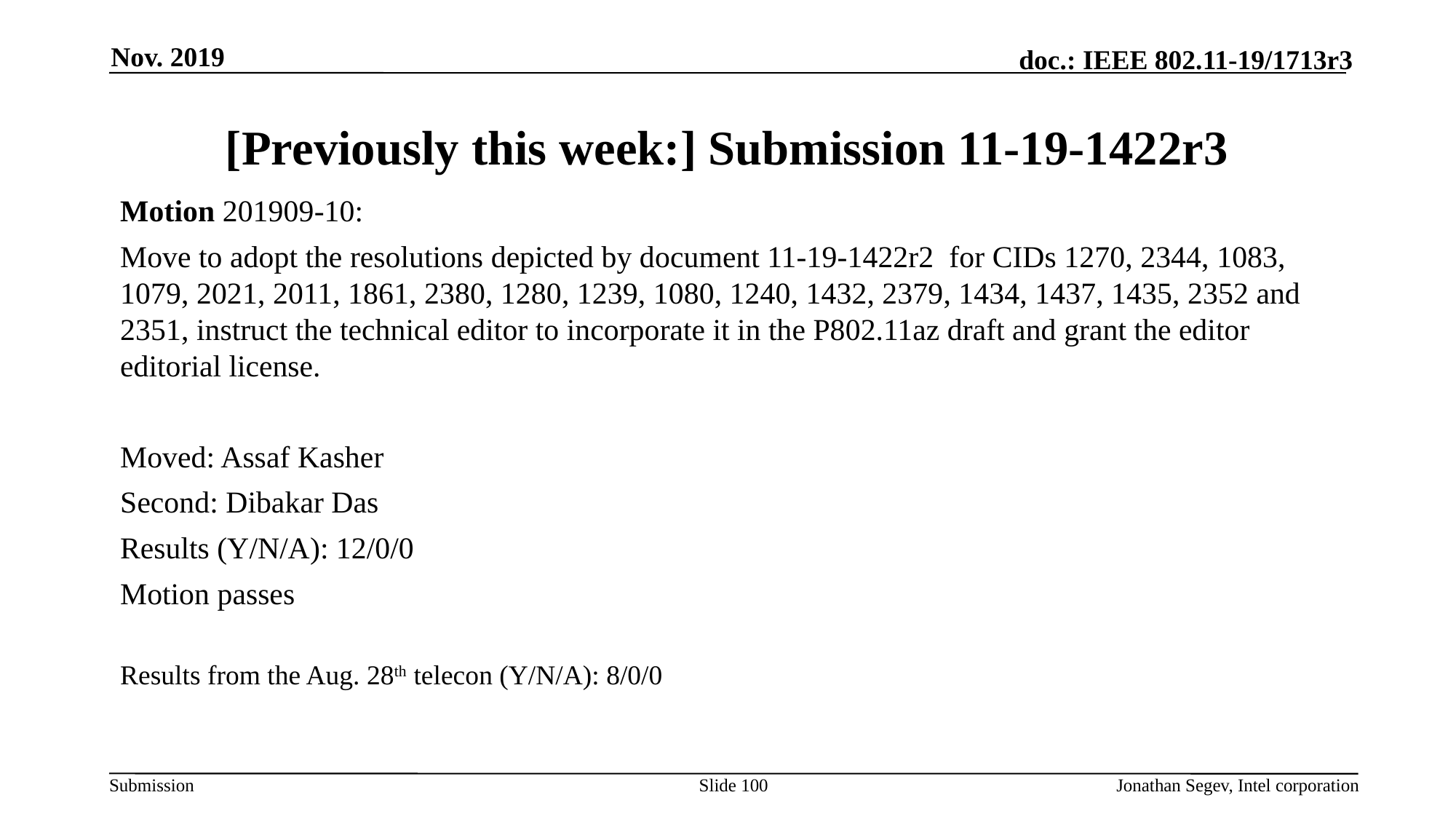

Nov. 2019
# [Previously this week:] Submission 11-19-1422r3
Motion 201909-10:
Move to adopt the resolutions depicted by document 11-19-1422r2  for CIDs 1270, 2344, 1083, 1079, 2021, 2011, 1861, 2380, 1280, 1239, 1080, 1240, 1432, 2379, 1434, 1437, 1435, 2352 and 2351, instruct the technical editor to incorporate it in the P802.11az draft and grant the editor editorial license.

Moved: Assaf Kasher
Second: Dibakar Das
Results (Y/N/A): 12/0/0
Motion passes

Results from the Aug. 28th telecon (Y/N/A): 8/0/0

Slide 100
Jonathan Segev, Intel corporation